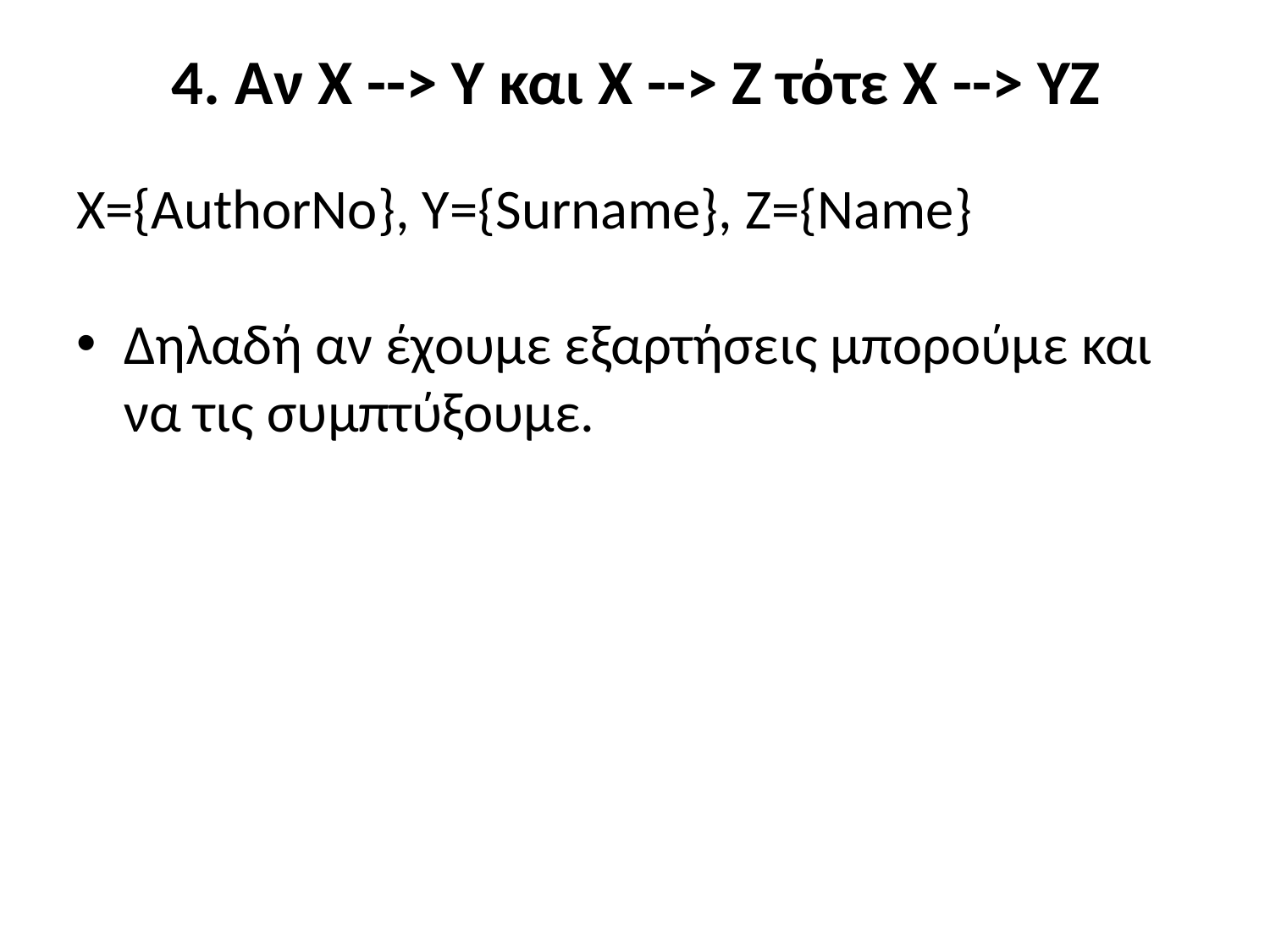

# 4. Αν Χ --> Υ και Χ --> Ζ τότε Χ --> ΥΖ
X={AuthorNo}, Y={Surname}, Z={Name}

Δηλαδή αν έχουμε εξαρτήσεις μπορούμε και να τις συμπτύξουμε.